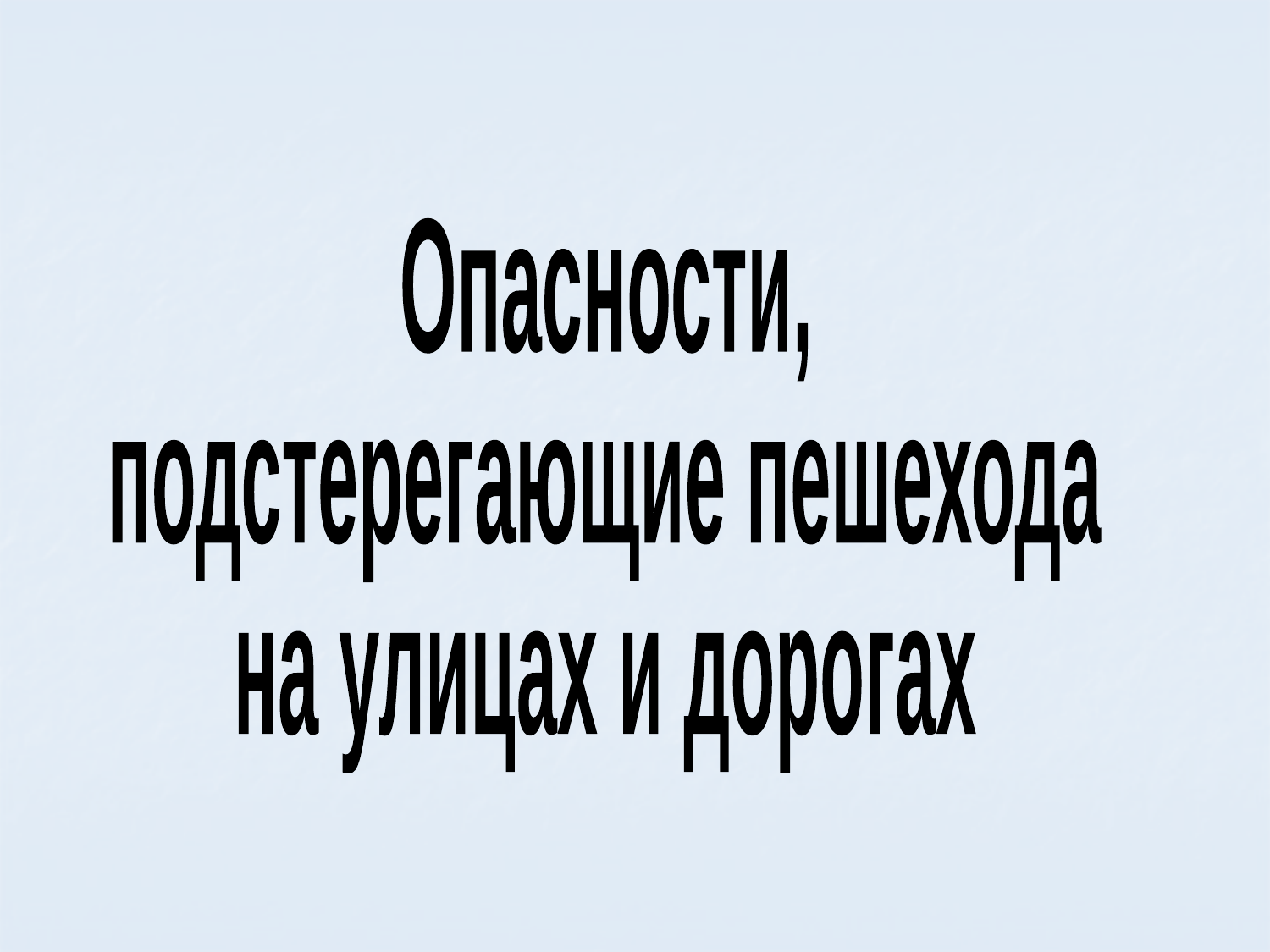

Опасности,
подстерегающие пешехода
на улицах и дорогах